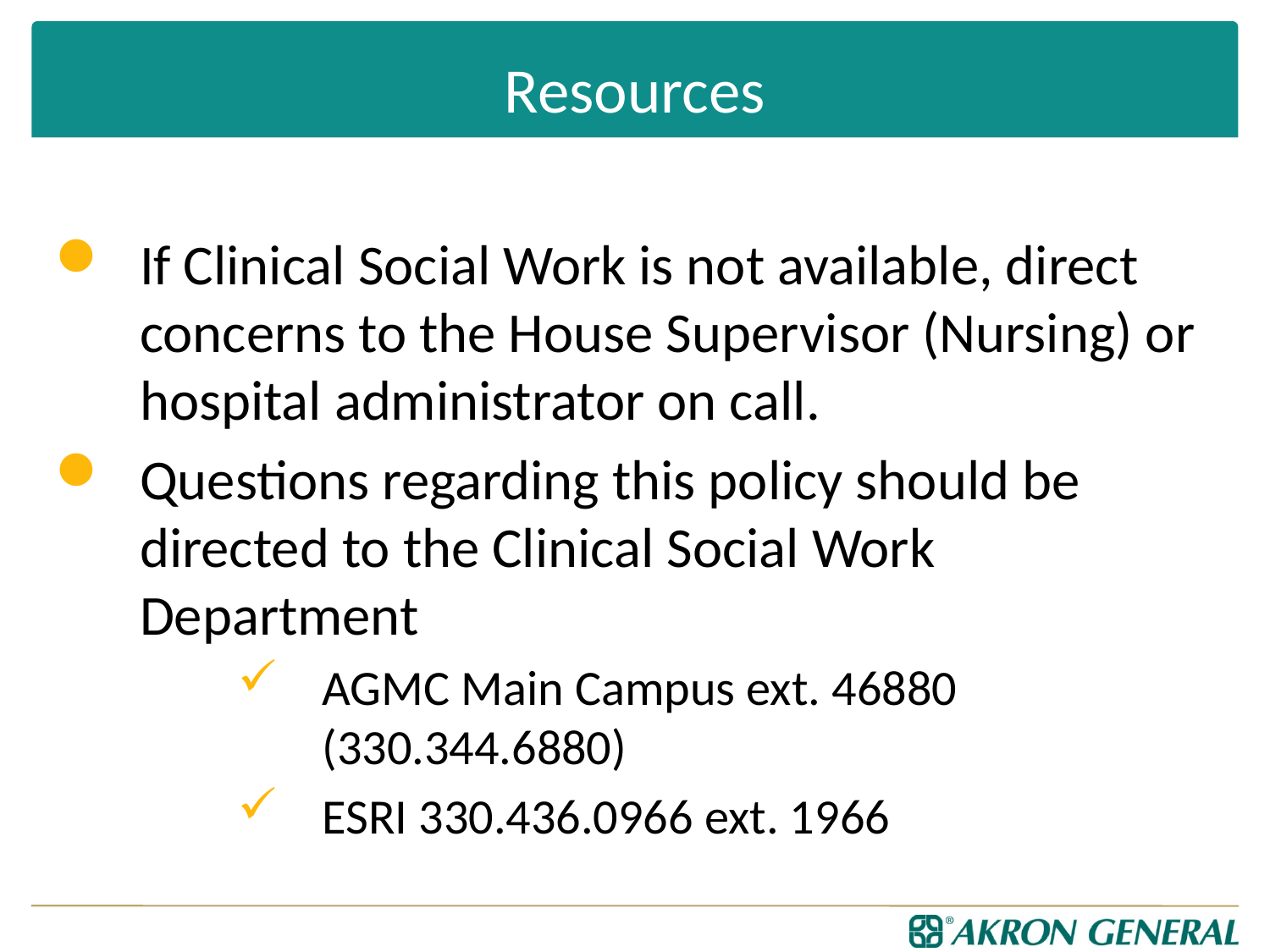

# Resources
If Clinical Social Work is not available, direct concerns to the House Supervisor (Nursing) or hospital administrator on call.
Questions regarding this policy should be directed to the Clinical Social Work Department
AGMC Main Campus ext. 46880 (330.344.6880)
ESRI 330.436.0966 ext. 1966